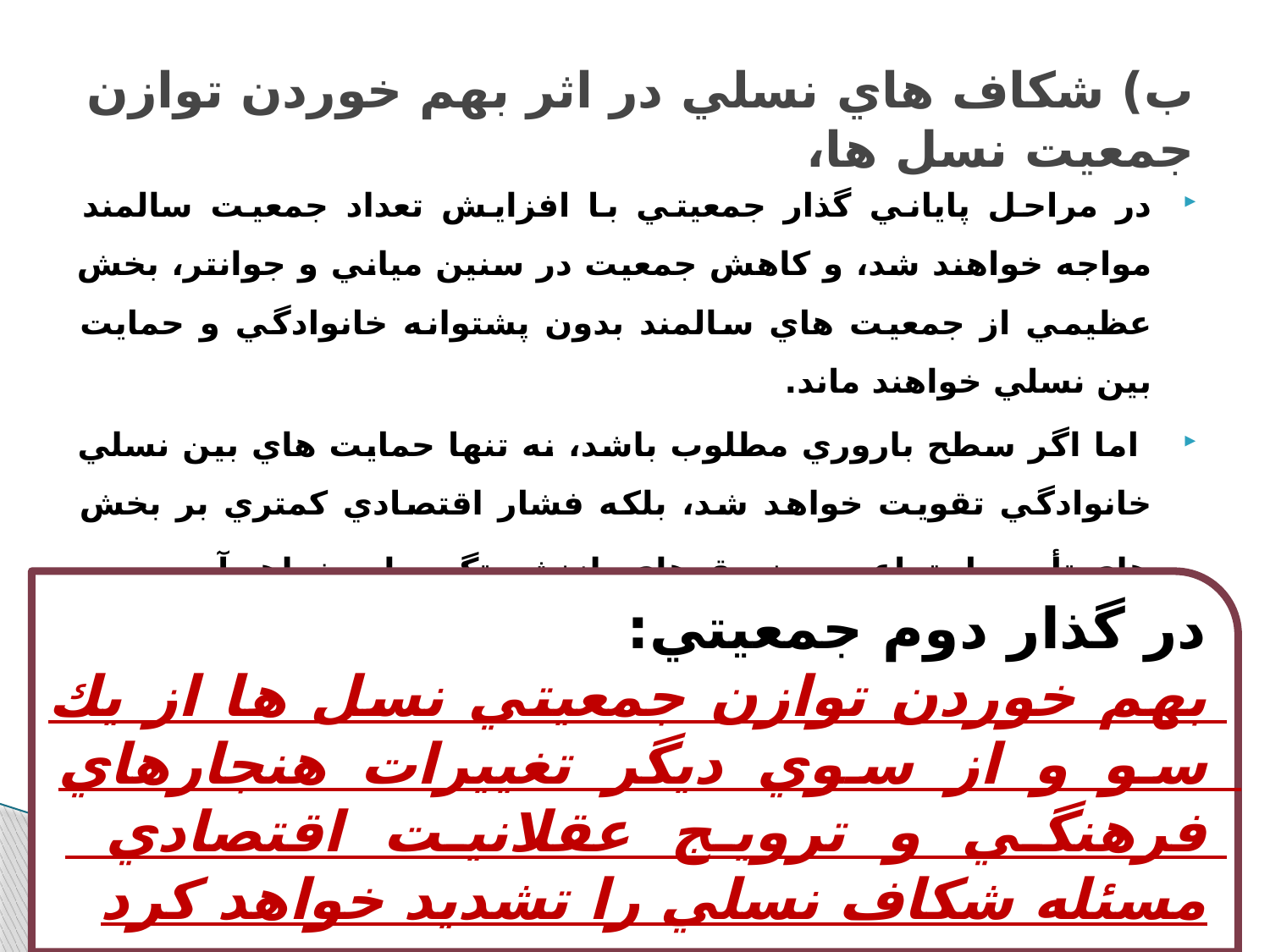

# ب) شكاف هاي نسلي در اثر بهم خوردن توازن جمعيت نسل ها،
در مراحل پاياني گذار جمعيتي با افزايش تعداد جمعيت سالمند مواجه خواهند شد، و كاهش جمعيت در سنين مياني و جوانتر، بخش عظيمي از جمعيت هاي سالمند بدون پشتوانه خانوادگي و حمايت بين نسلي خواهند ماند.
 اما اگر سطح باروري مطلوب باشد، نه تنها حمايت هاي بين نسلي خانوادگي تقويت خواهد شد، بلكه فشار اقتصادي كمتري بر بخش هاي تأمين اجتماعي، صندوق هاي بازنشستگي وارد خواهد آمد.

در گذار دوم جمعيتي:
بهم خوردن توازن جمعيتي نسل ها از يك سو و از سوي ديگر تغييرات هنجارهاي فرهنگي و ترويج عقلانيت اقتصادي  مسئله شكاف نسلي را تشديد خواهد كرد